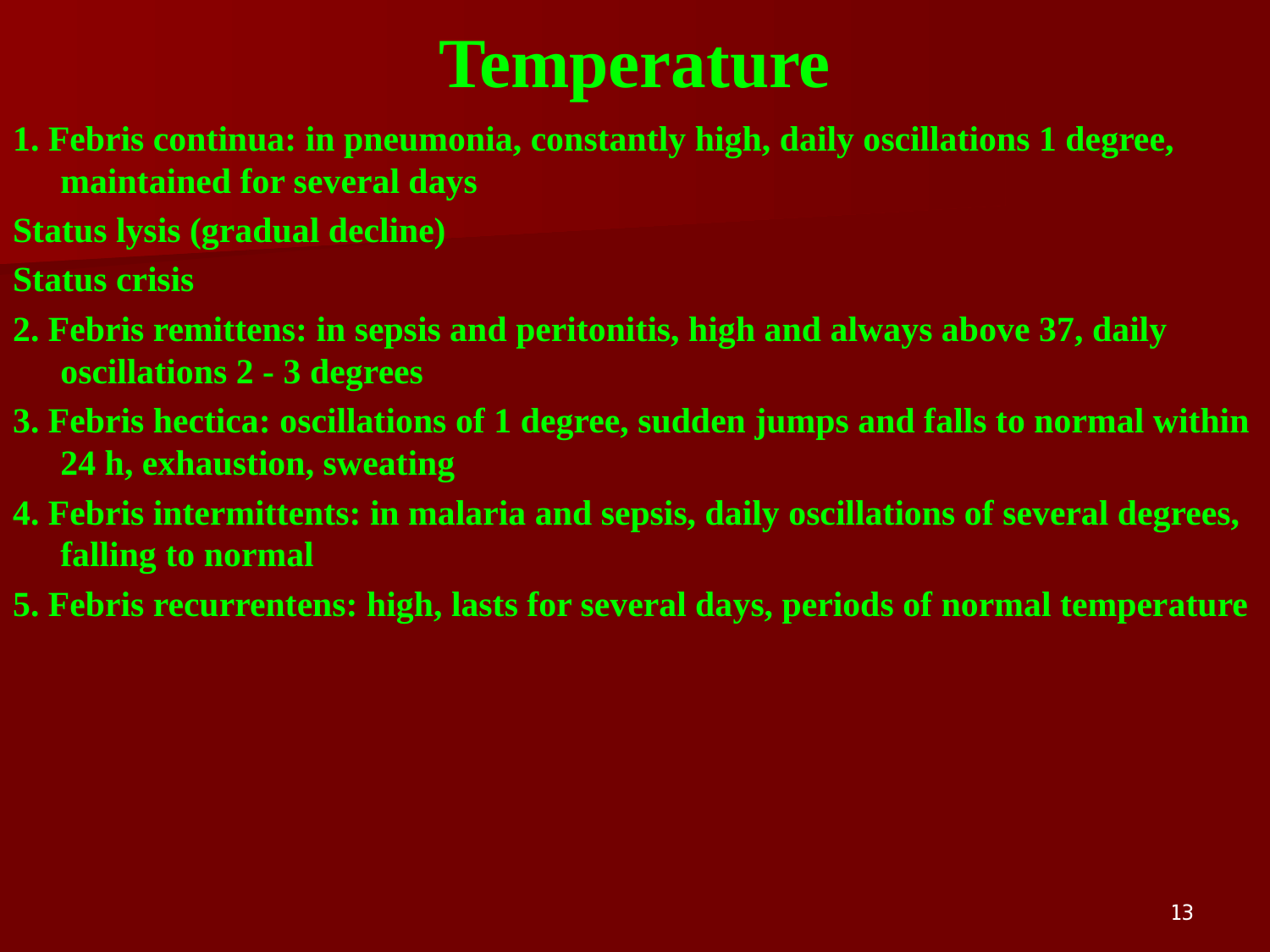

# Temperature
1. Febris continua: in pneumonia, constantly high, daily oscillations 1 degree, maintained for several days
Status lysis (gradual decline)
Status crisis
2. Febris remittens: in sepsis and peritonitis, high and always above 37, daily oscillations 2 - 3 degrees
3. Febris hectica: oscillations of 1 degree, sudden jumps and falls to normal within 24 h, exhaustion, sweating
4. Febris intermittents: in malaria and sepsis, daily oscillations of several degrees, falling to normal
5. Febris recurrentens: high, lasts for several days, periods of normal temperature
13